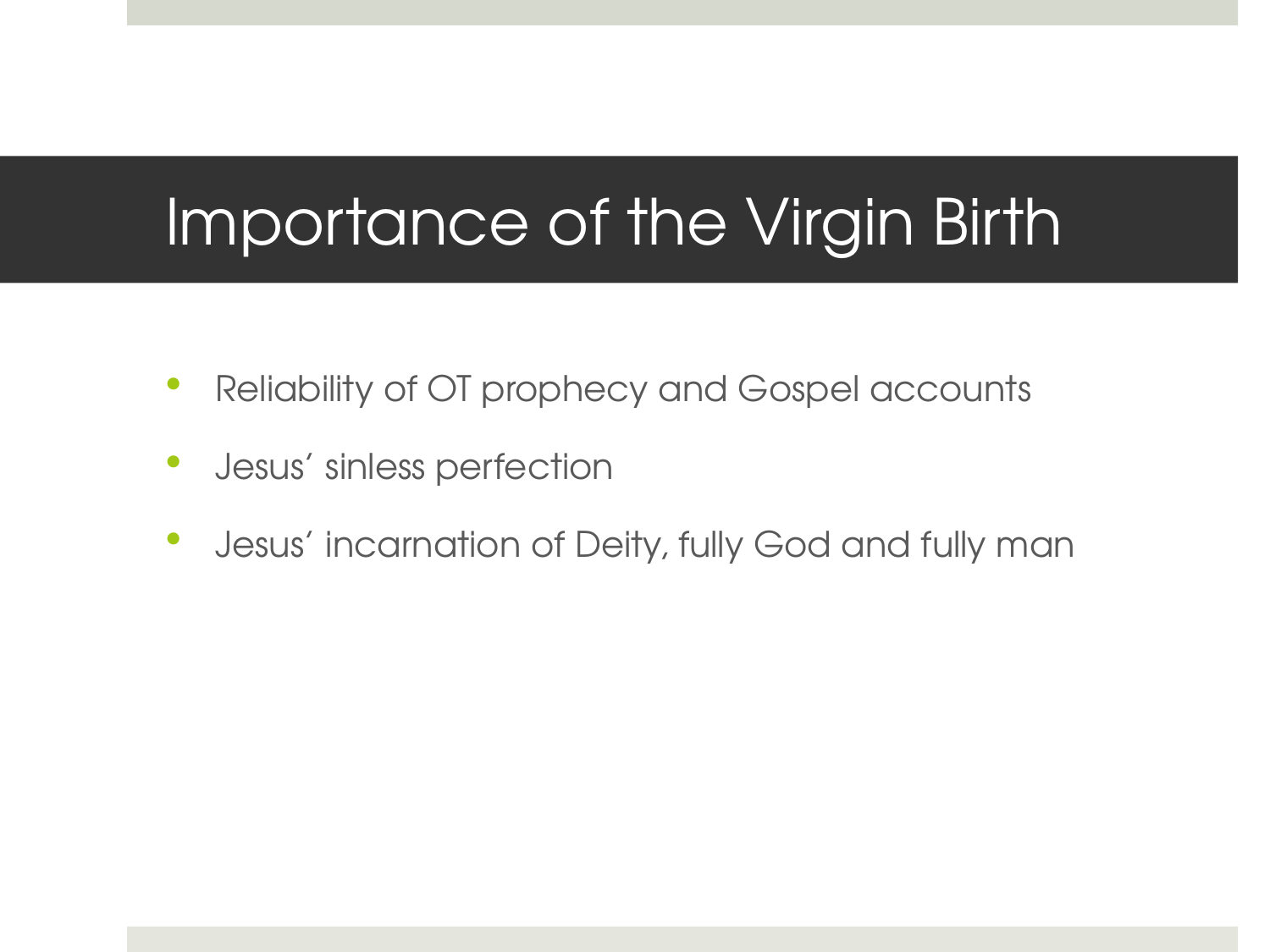

# Importance of the Virgin Birth
Reliability of OT prophecy and Gospel accounts
Jesus’ sinless perfection
Jesus’ incarnation of Deity, fully God and fully man